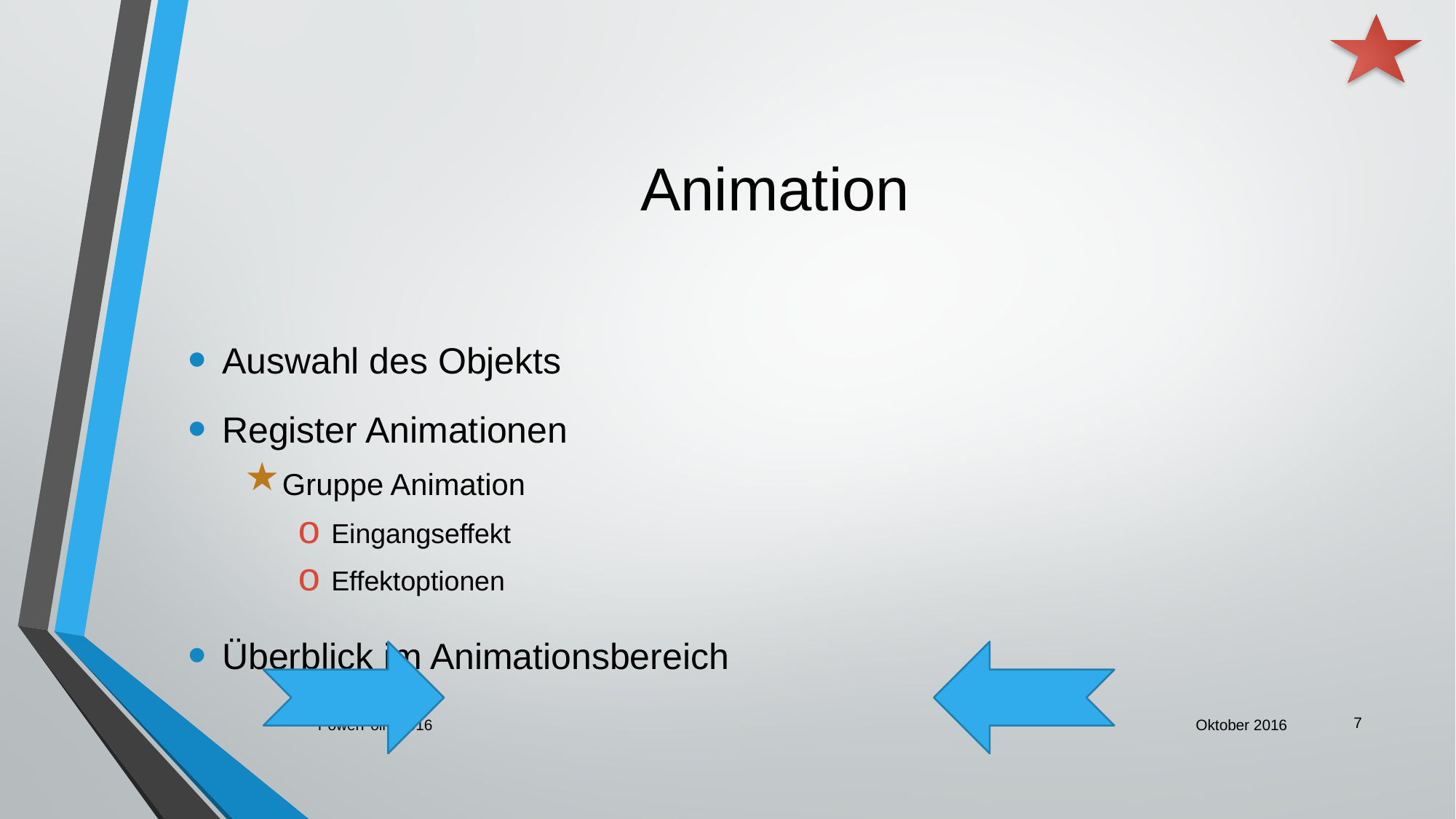

# Animation
Auswahl des Objekts
Register Animationen
Gruppe Animation
Eingangseffekt
Effektoptionen
Überblick im Animationsbereich

7
PowerPoint 2016
Oktober 2016